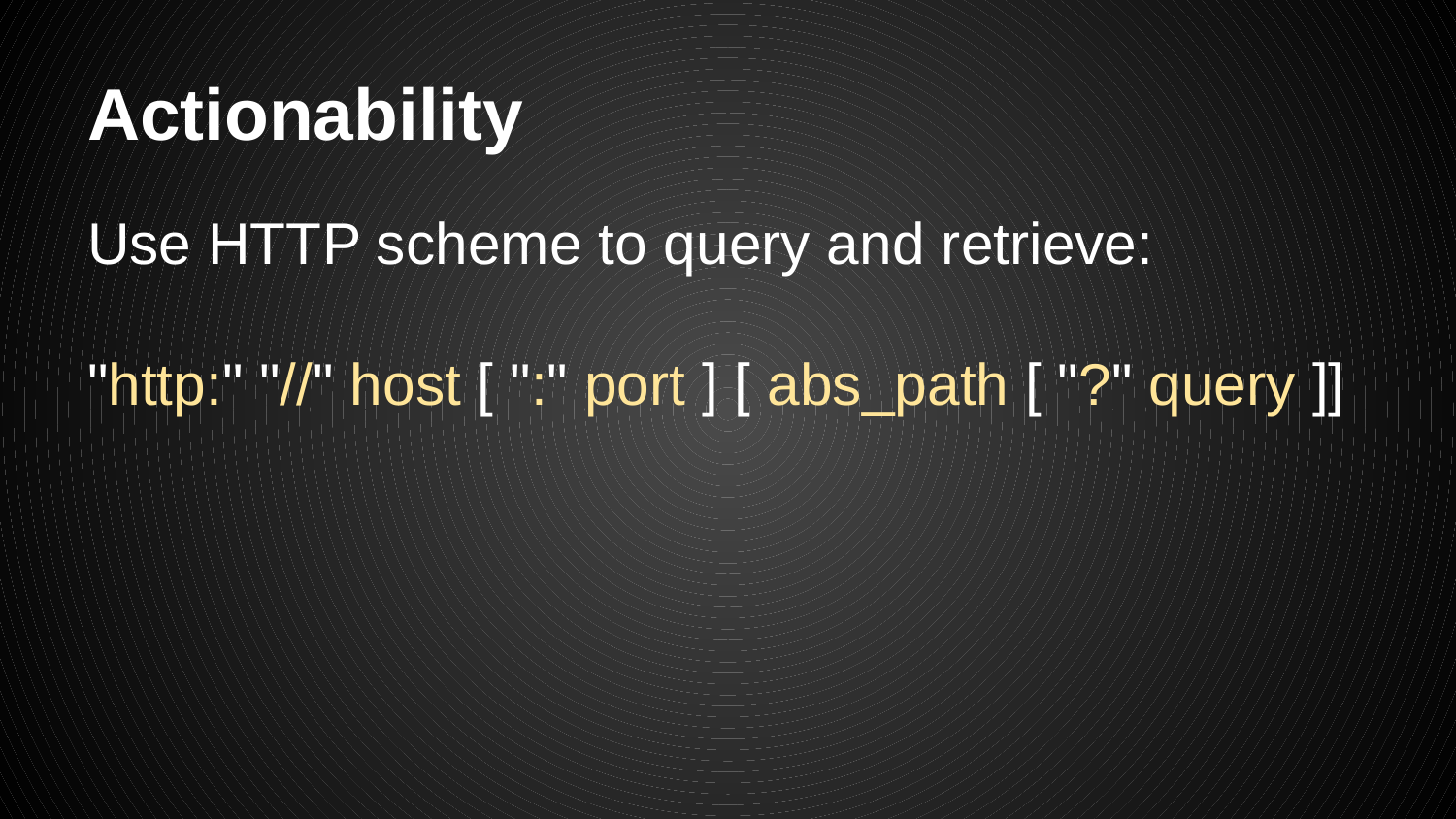

# Actionability
Use HTTP scheme to query and retrieve:

"http:" "//" host [ ":" port ] [ abs_path [ "?" query ]]